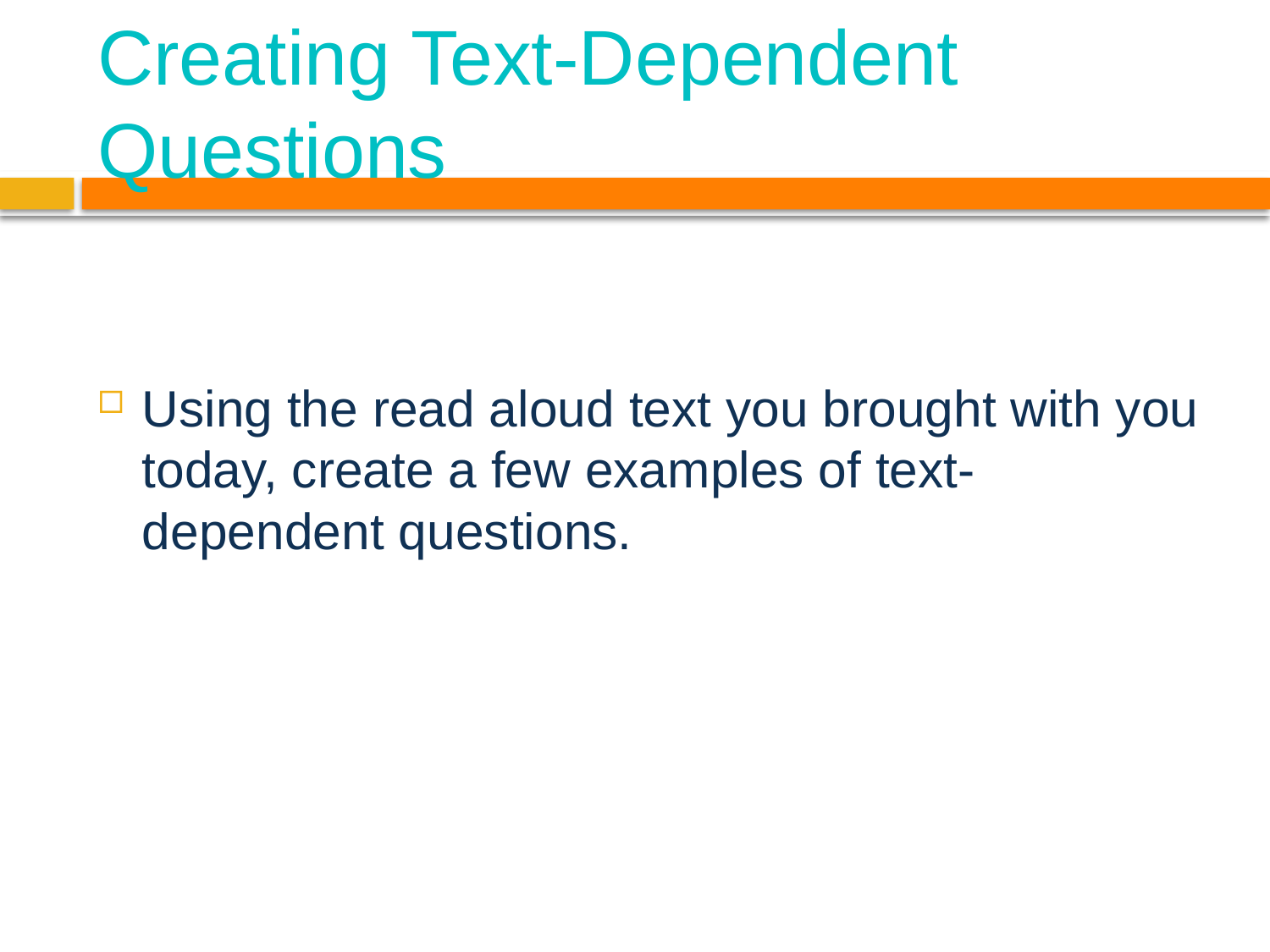

# Creating Text-Dependent Questions

Using the read aloud text you brought with you today, create a few examples of text-dependent questions.